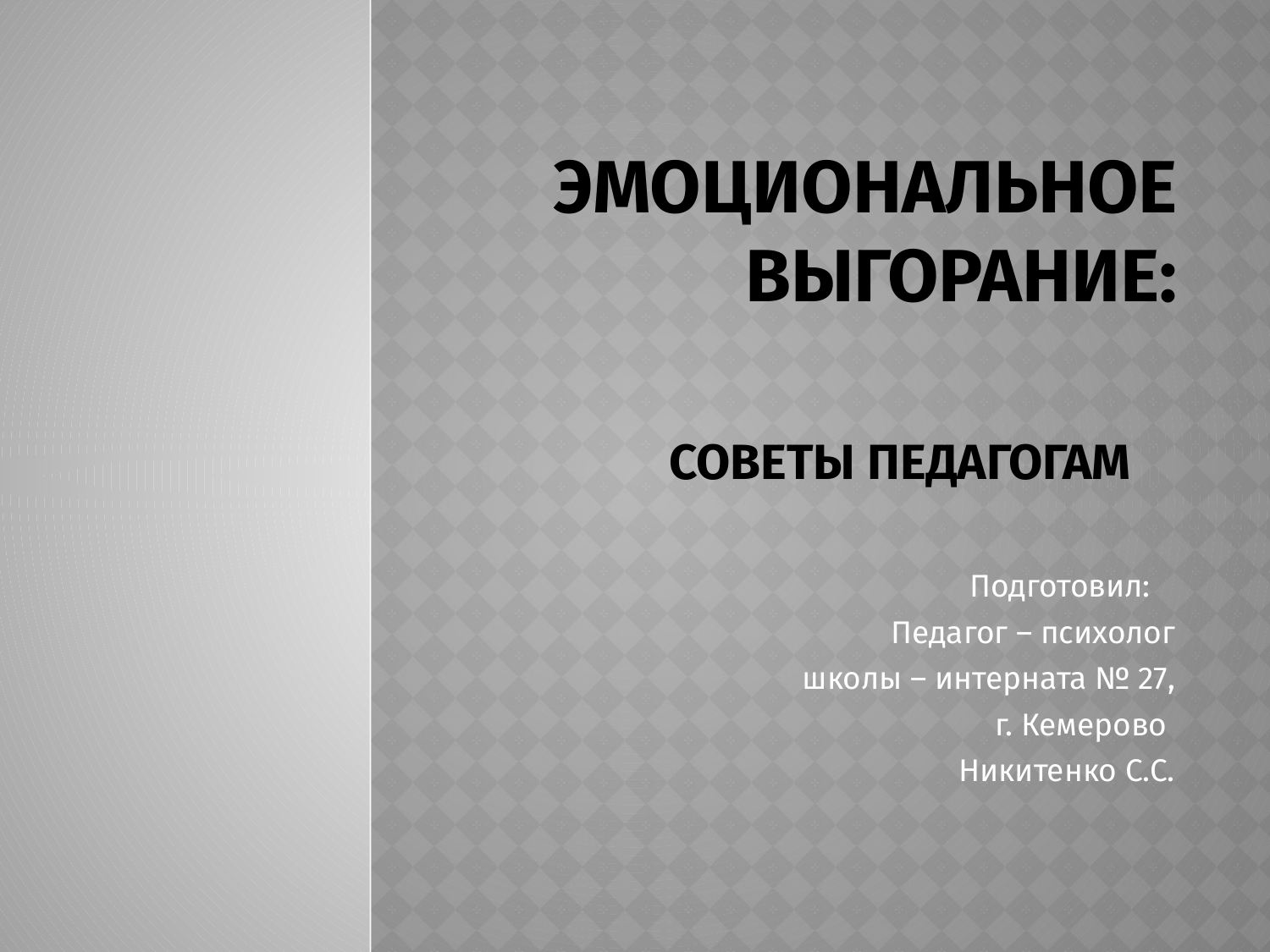

# Эмоциональное выгорание: советы педагогам
Подготовил:
Педагог – психолог
школы – интерната № 27,
г. Кемерово
  Никитенко С.С.